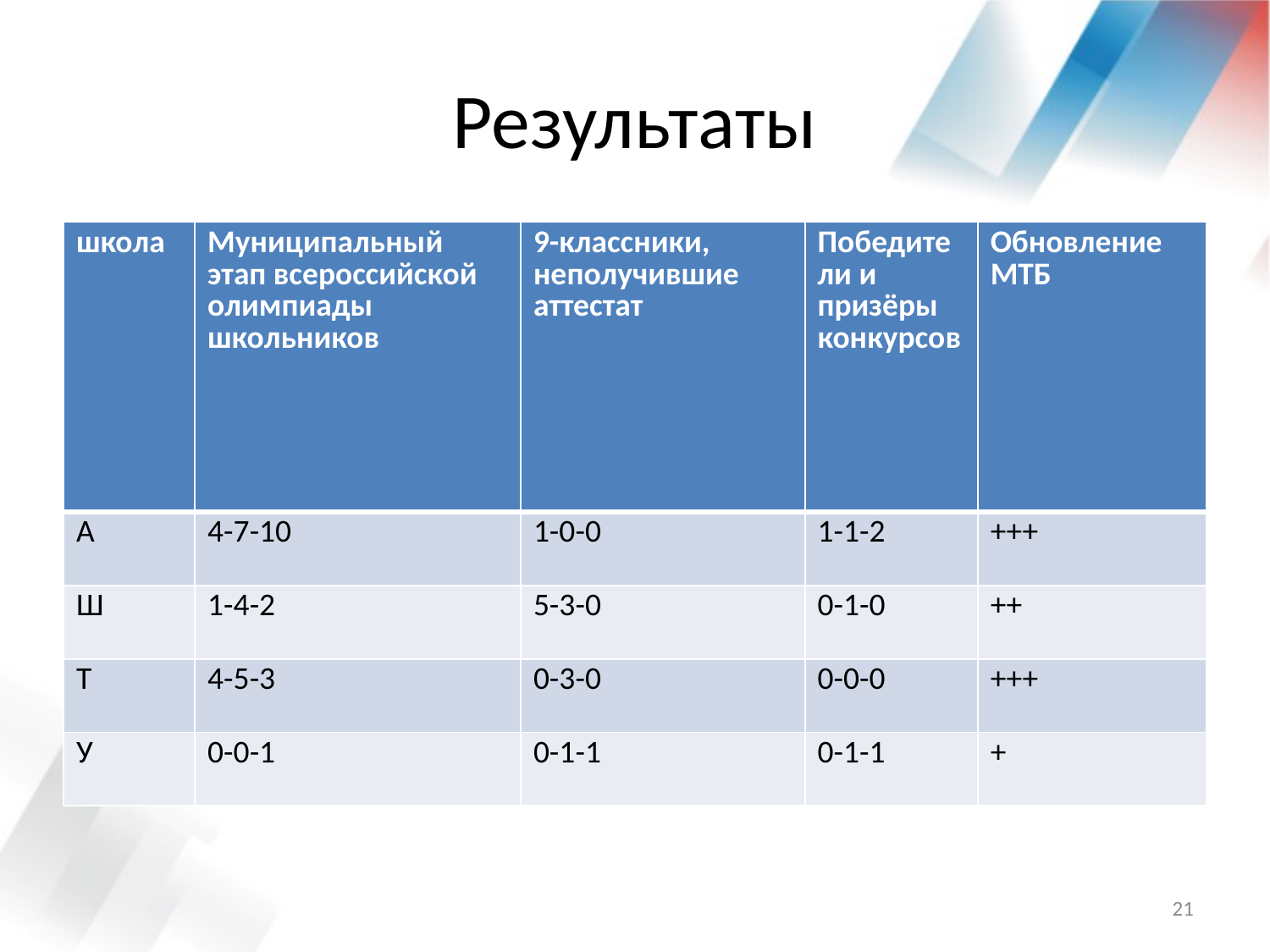

# Результаты
| школа | Муниципальный этап всероссийской олимпиады школьников | 9-классники, неполучившие аттестат | Победители и призёры конкурсов | Обновление МТБ |
| --- | --- | --- | --- | --- |
| А | 4-7-10 | 1-0-0 | 1-1-2 | +++ |
| Ш | 1-4-2 | 5-3-0 | 0-1-0 | ++ |
| Т | 4-5-3 | 0-3-0 | 0-0-0 | +++ |
| У | 0-0-1 | 0-1-1 | 0-1-1 | + |
21